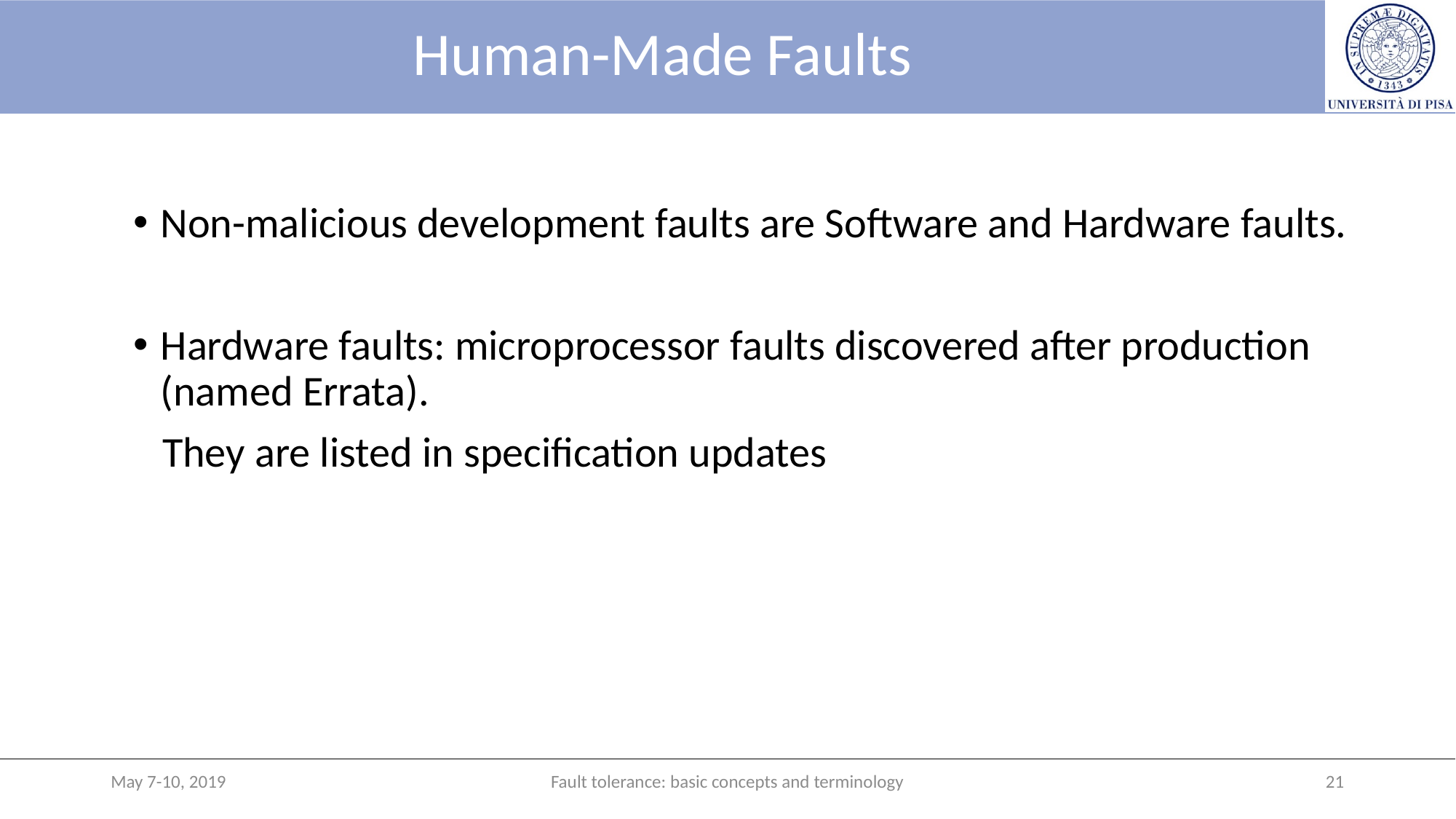

# Human-Made Faults
Non-malicious development faults are Software and Hardware faults.

Hardware faults: microprocessor faults discovered after production (named Errata).
   They are listed in specification updates

May 7-10, 2019
Fault tolerance: basic concepts and terminology
21